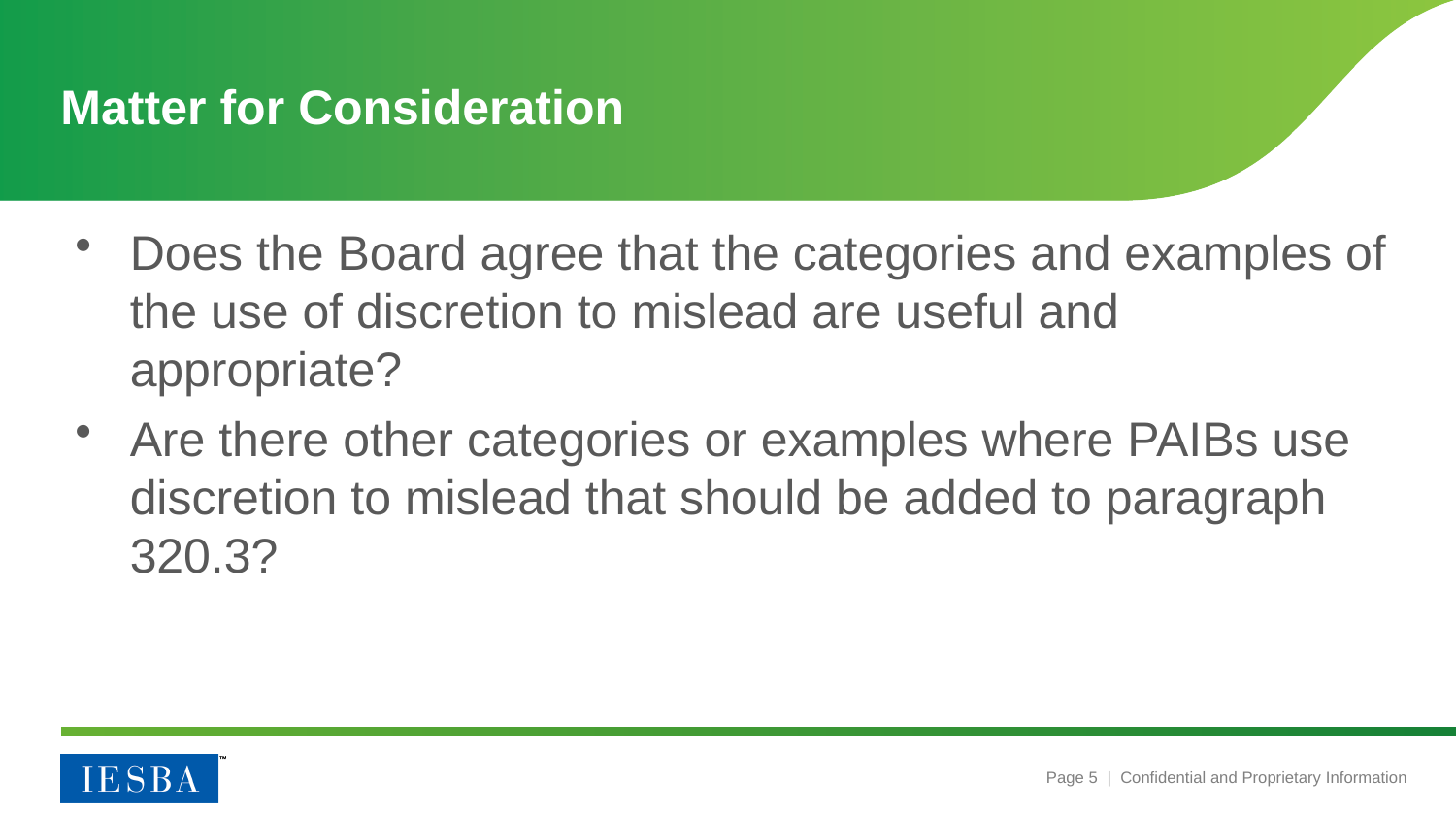

# Matter for Consideration
Does the Board agree that the categories and examples of the use of discretion to mislead are useful and appropriate?
Are there other categories or examples where PAIBs use discretion to mislead that should be added to paragraph 320.3?